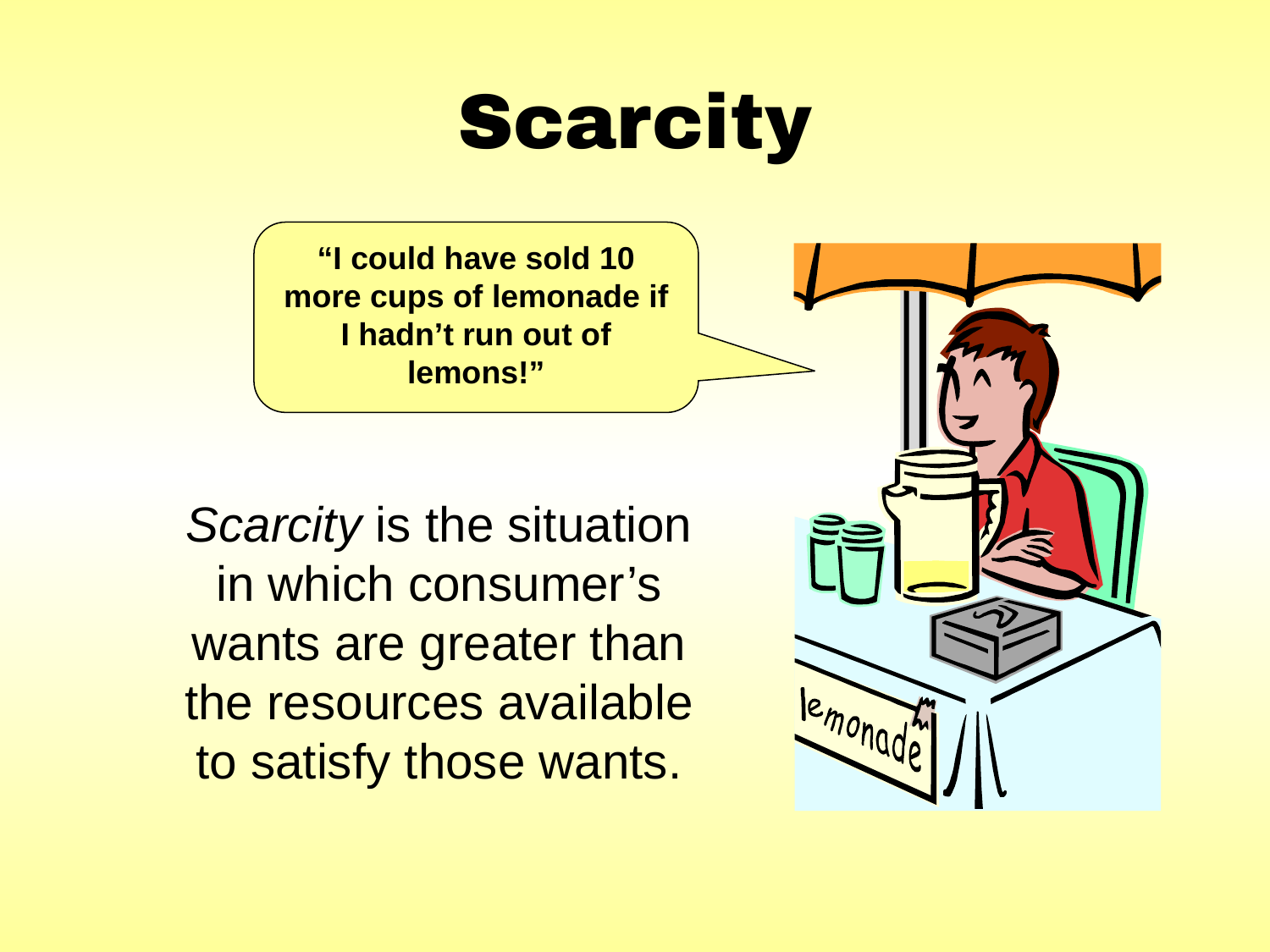

# Scarcity
“I could have sold 10 more cups of lemonade if I hadn’t run out of lemons!”

Scarcity is the situation in which consumer’s wants are greater than the resources available to satisfy those wants.